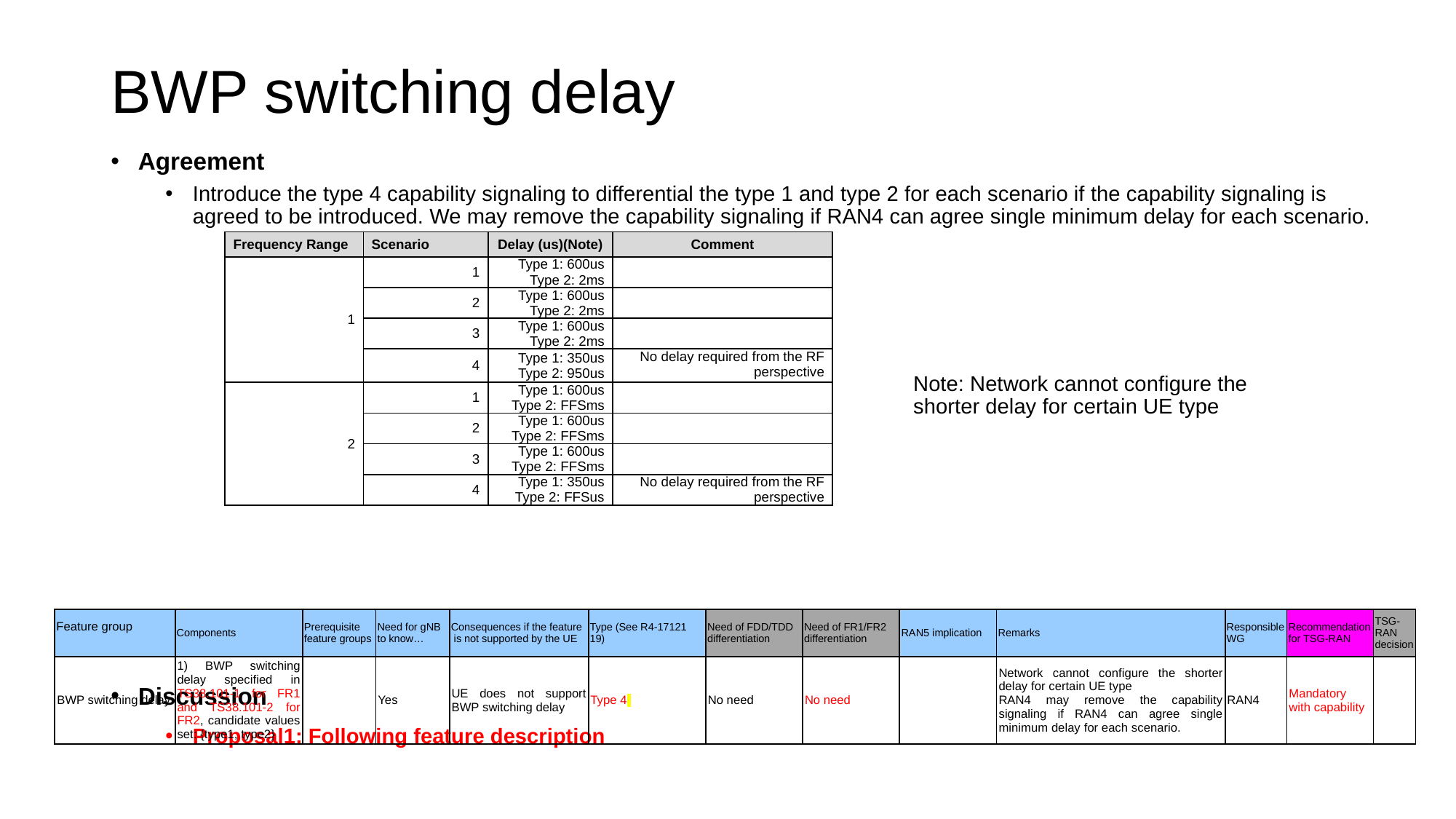

# BWP switching delay
Agreement
Introduce the type 4 capability signaling to differential the type 1 and type 2 for each scenario if the capability signaling is agreed to be introduced. We may remove the capability signaling if RAN4 can agree single minimum delay for each scenario.

Discussion
Proposal1: Following feature description

| Frequency Range | Scenario | Delay (us)(Note) | Comment |
| --- | --- | --- | --- |
| 1 | 1 | Type 1: 600us Type 2: 2ms |  |
|  | 2 | Type 1: 600us Type 2: 2ms |  |
|  | 3 | Type 1: 600us Type 2: 2ms |  |
|  | 4 | Type 1: 350us Type 2: 950us | No delay required from the RF perspective |
| 2 | 1 | Type 1: 600us Type 2: FFSms |  |
|  | 2 | Type 1: 600us Type 2: FFSms |  |
|  | 3 | Type 1: 600us Type 2: FFSms |  |
|  | 4 | Type 1: 350us Type 2: FFSus | No delay required from the RF perspective |
Note: Network cannot configure the shorter delay for certain UE type
| Feature group | Components | Prerequisite feature groups | Need for gNB to know… | Consequences if the feature is not supported by the UE | Type (See R4-17121 19) | Need of FDD/TDD differentiation | Need of FR1/FR2 differentiation | RAN5 implication | Remarks | Responsible WG | Recommendation for TSG-RAN | TSG-RAN decision |
| --- | --- | --- | --- | --- | --- | --- | --- | --- | --- | --- | --- | --- |
| BWP switching delay | 1) BWP switching delay specified in TS38.101-1 for FR1 and TS38.101-2 for FR2, candidate values set: {type1, type2} |  | Yes | UE does not support BWP switching delay | Type 4 | No need | No need |  | Network cannot configure the shorter delay for certain UE type RAN4 may remove the capability signaling if RAN4 can agree single minimum delay for each scenario. | RAN4 | Mandatory with capability |  |